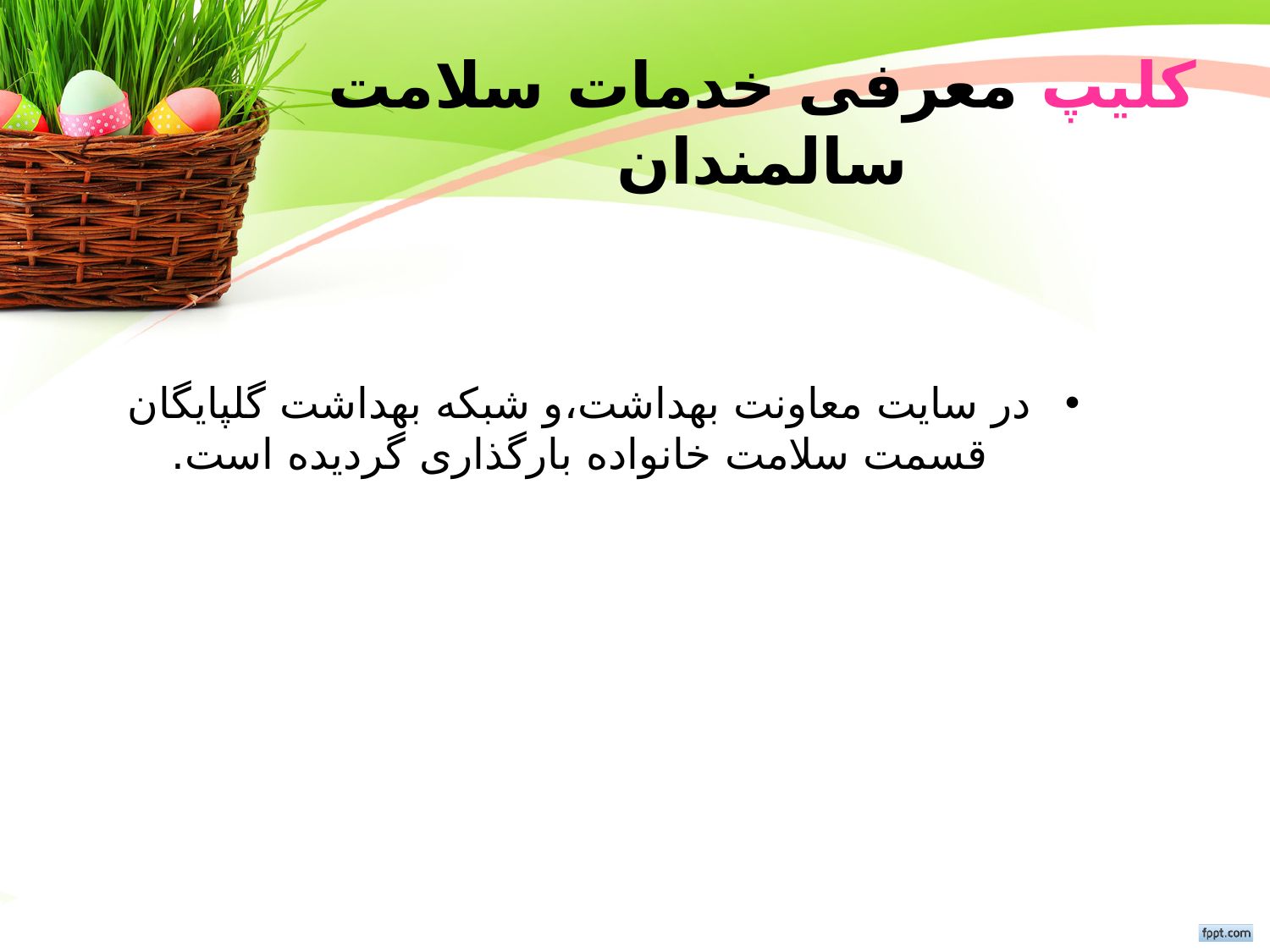

کلیپ معرفی خدمات سلامت سالمندان
در سایت معاونت بهداشت،و شبکه بهداشت گلپایگان قسمت سلامت خانواده بارگذاری گردیده است.